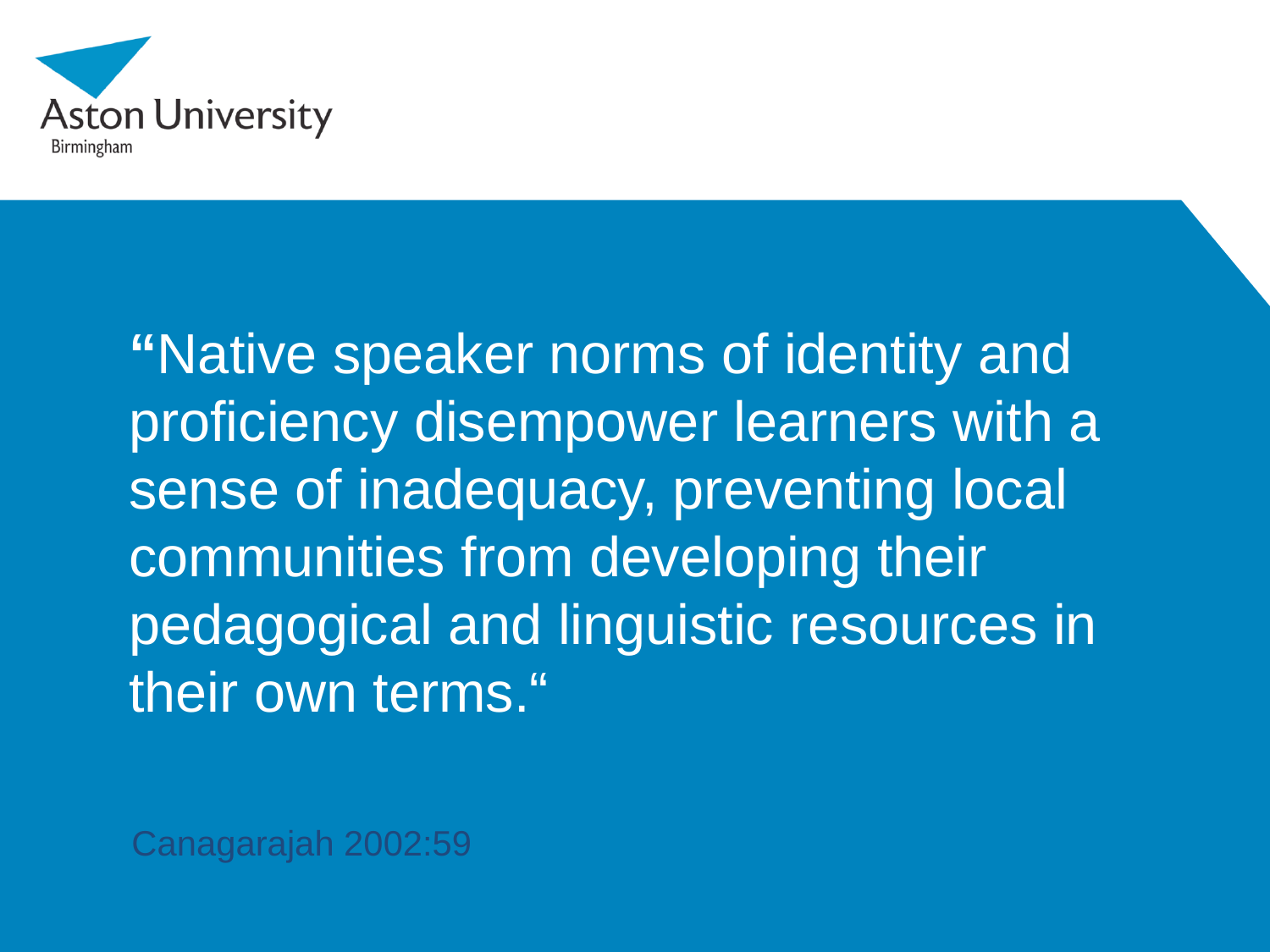

# “Native speaker norms of identity and proficiency disempower learners with a sense of inadequacy, preventing local communities from developing their pedagogical and linguistic resources in their own terms.“
Canagarajah 2002:59